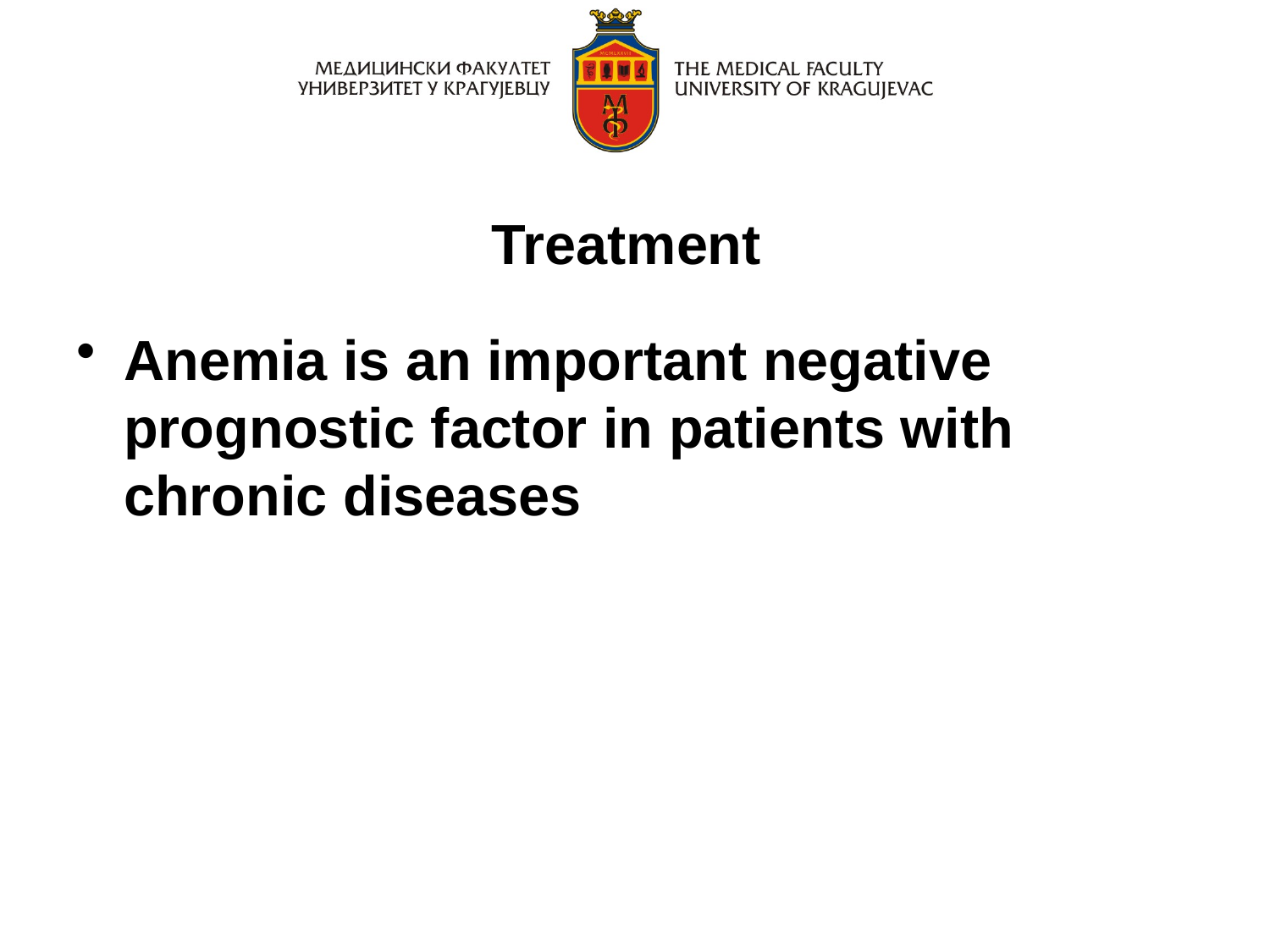

# Treatment
Anemia is an important negative prognostic factor in patients with chronic diseases